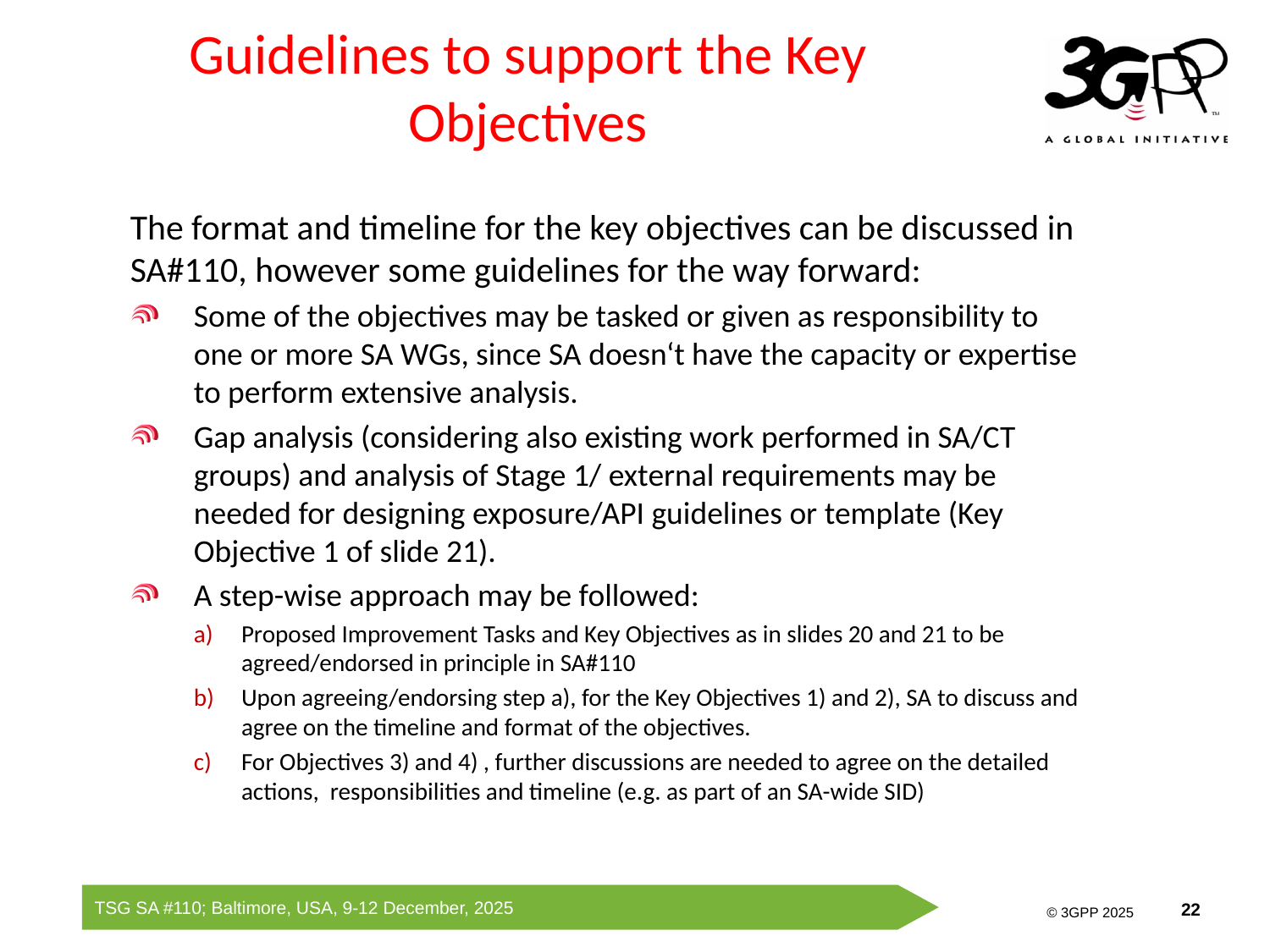

# Guidelines to support the Key Objectives
The format and timeline for the key objectives can be discussed in SA#110, however some guidelines for the way forward:
Some of the objectives may be tasked or given as responsibility to one or more SA WGs, since SA doesn‘t have the capacity or expertise to perform extensive analysis.
Gap analysis (considering also existing work performed in SA/CT groups) and analysis of Stage 1/ external requirements may be needed for designing exposure/API guidelines or template (Key Objective 1 of slide 21).
A step-wise approach may be followed:
Proposed Improvement Tasks and Key Objectives as in slides 20 and 21 to be agreed/endorsed in principle in SA#110
Upon agreeing/endorsing step a), for the Key Objectives 1) and 2), SA to discuss and agree on the timeline and format of the objectives.
For Objectives 3) and 4) , further discussions are needed to agree on the detailed actions,  responsibilities and timeline (e.g. as part of an SA-wide SID)